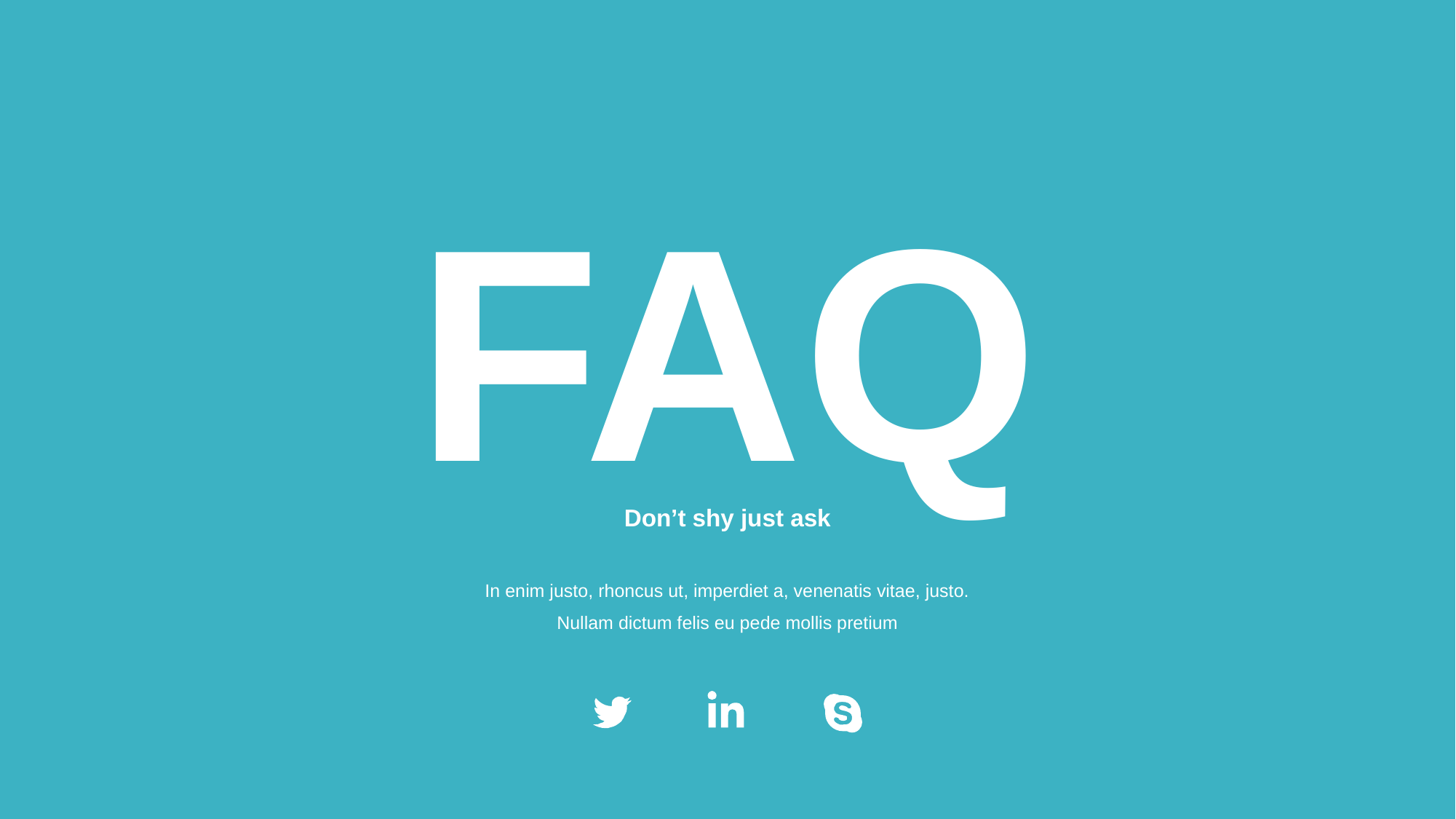

FAQ
Don’t shy just ask
In enim justo, rhoncus ut, imperdiet a, venenatis vitae, justo. Nullam dictum felis eu pede mollis pretium